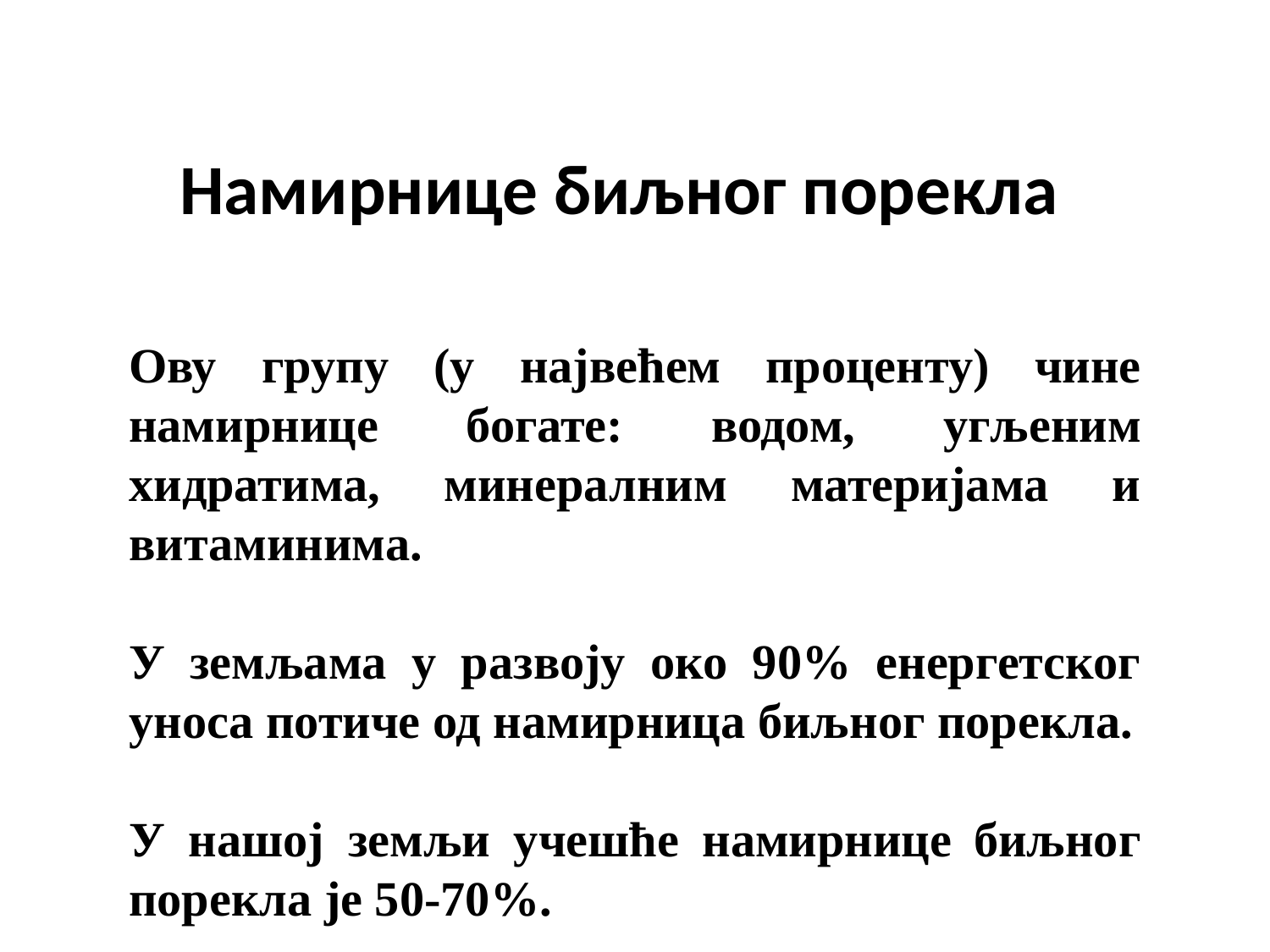

Намирнице биљног порекла
Ову групу (у највећем проценту) чине намирнице богате: водом, угљеним хидратима, минералним материјама и витаминима.

У земљама у развоју око 90% енергетског уноса потиче од намирница биљног порекла.

У нашој земљи учешће намирнице биљног порекла је 50-70%.